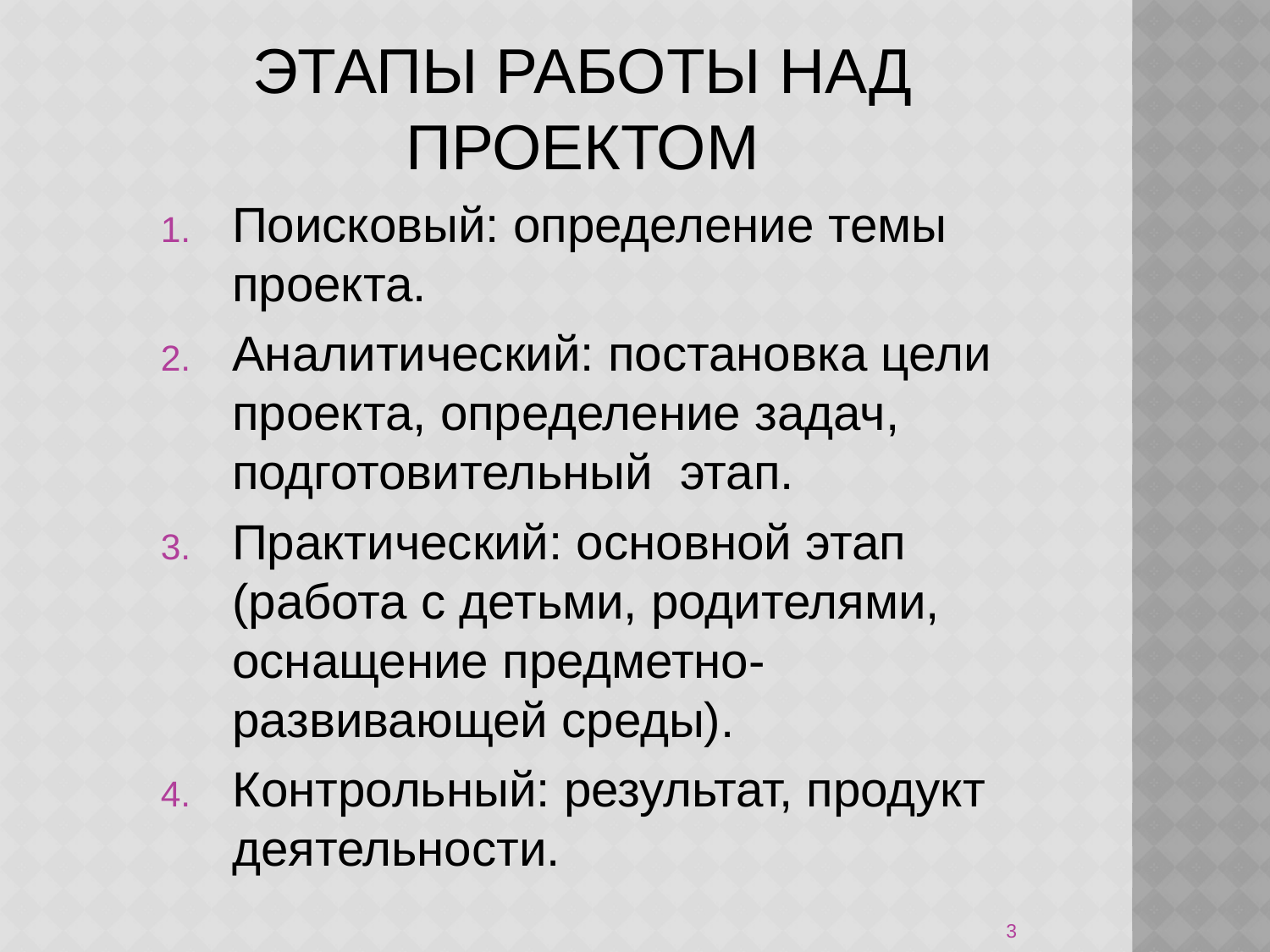

# Этапы работы над проектом
Поисковый: определение темы проекта.
Аналитический: постановка цели проекта, определение задач, подготовительный  этап.
Практический: основной этап (работа с детьми, родителями, оснащение предметно-развивающей среды).
Контрольный: результат, продукт деятельности.
3